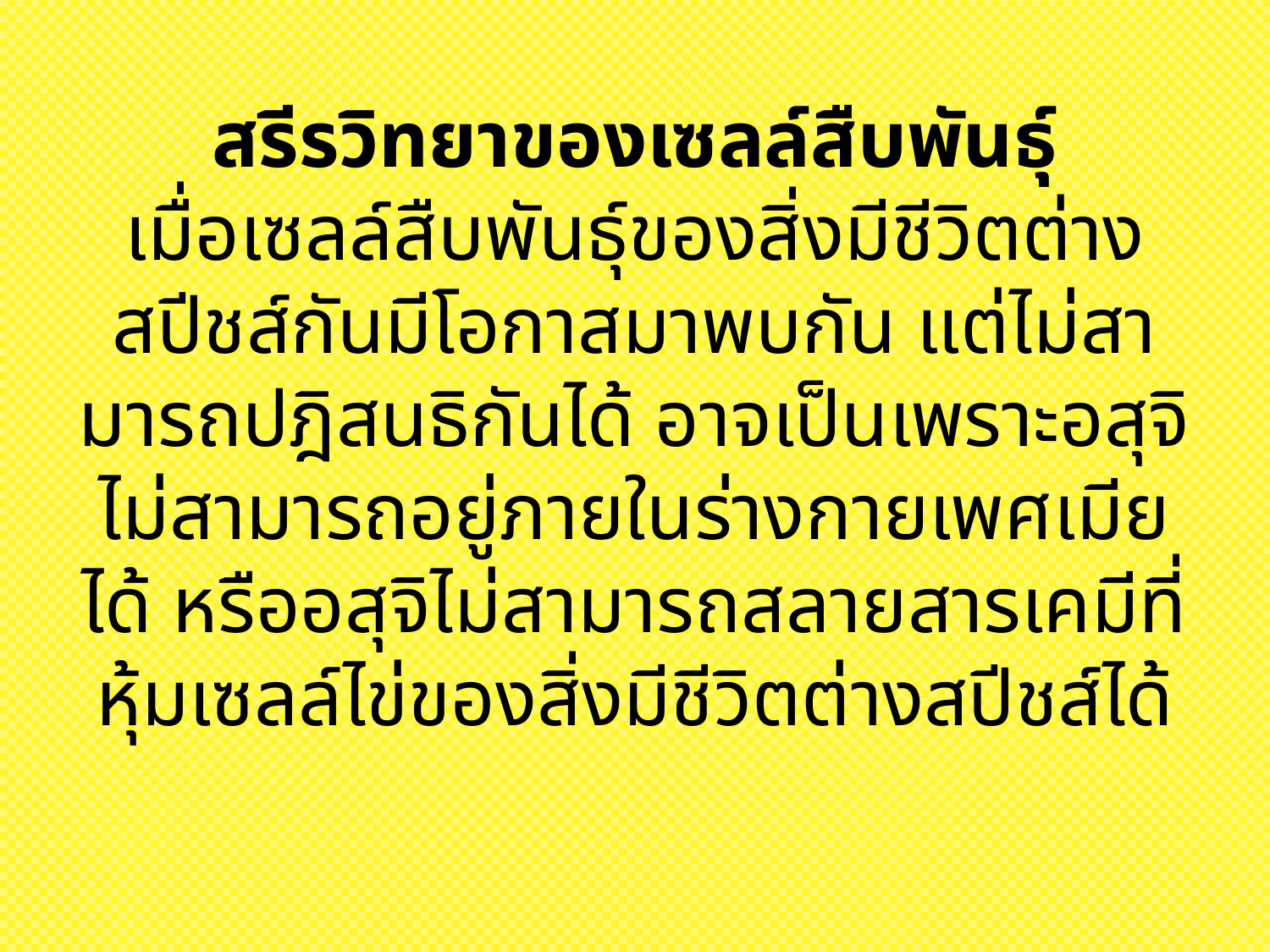

# สรีรวิทยาของเซลล์สืบพันธุ์ เมื่อเซลล์สืบพันธุ์ของสิ่งมีชีวิตต่างสปีชส์กันมีโอกาสมาพบกัน แต่ไม่สามารถปฎิสนธิกันได้ อาจเป็นเพราะอสุจิไม่สามารถอยู่ภายในร่างกายเพศเมียได้ หรืออสุจิไม่สามารถสลายสารเคมีที่หุ้มเซลล์ไข่ของสิ่งมีชีวิตต่างสปีชส์ได้